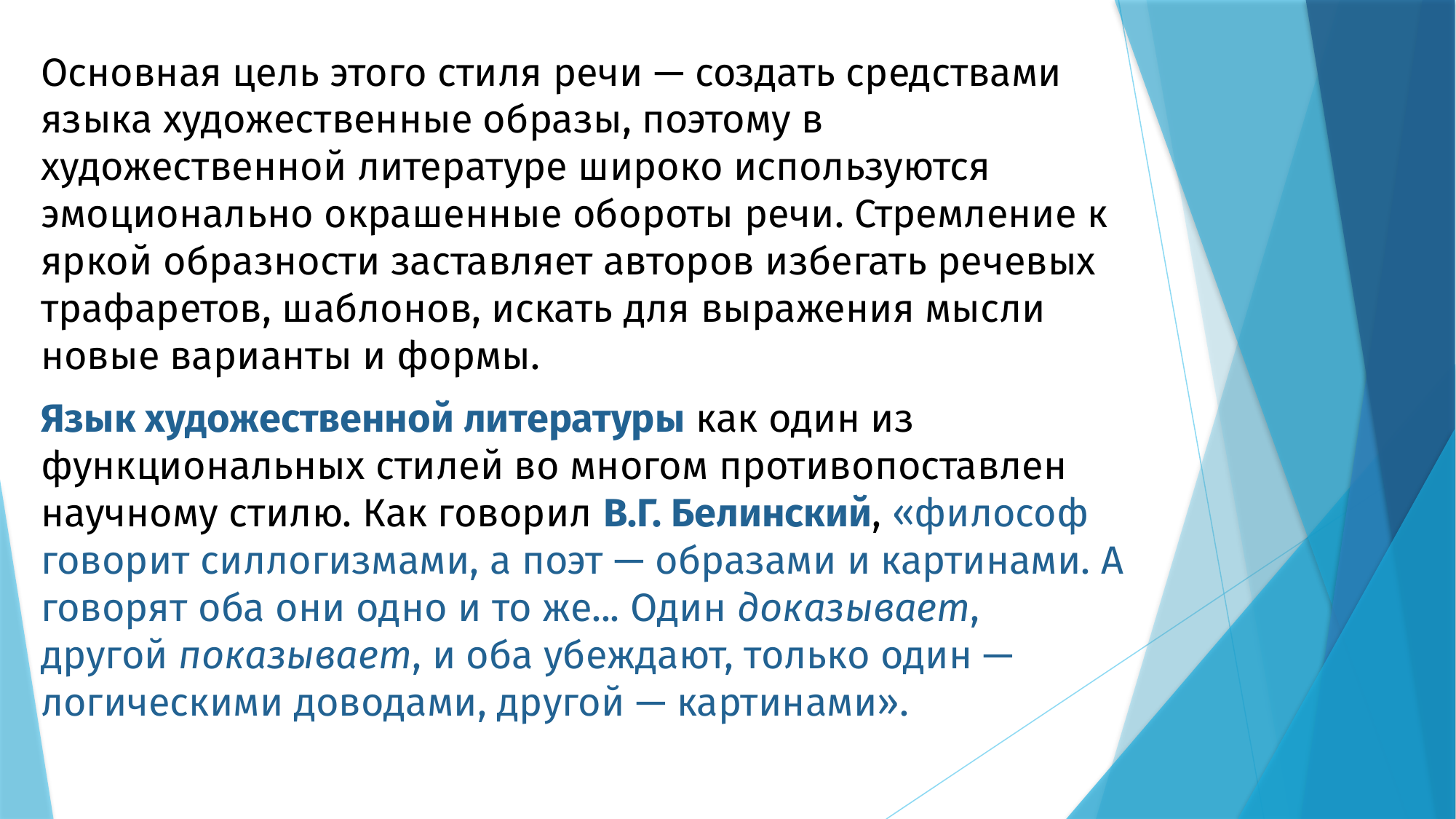

Основная цель этого стиля речи — создать средствами языка художественные образы, поэтому в художественной литературе широко используются эмоционально окрашенные обороты речи. Стремление к яркой образности заставляет авторов избегать речевых трафаретов, шаблонов, искать для выражения мысли новые варианты и формы.
Язык художественной литературы как один из функциональных стилей во многом противопоставлен научному стилю. Как говорил В.Г. Белинский, «философ говорит силлогизмами, а поэт — образами и картинами. А говорят оба они одно и то же... Один доказывает, другой показывает, и оба убеждают, только один — логическими доводами, другой — картинами».